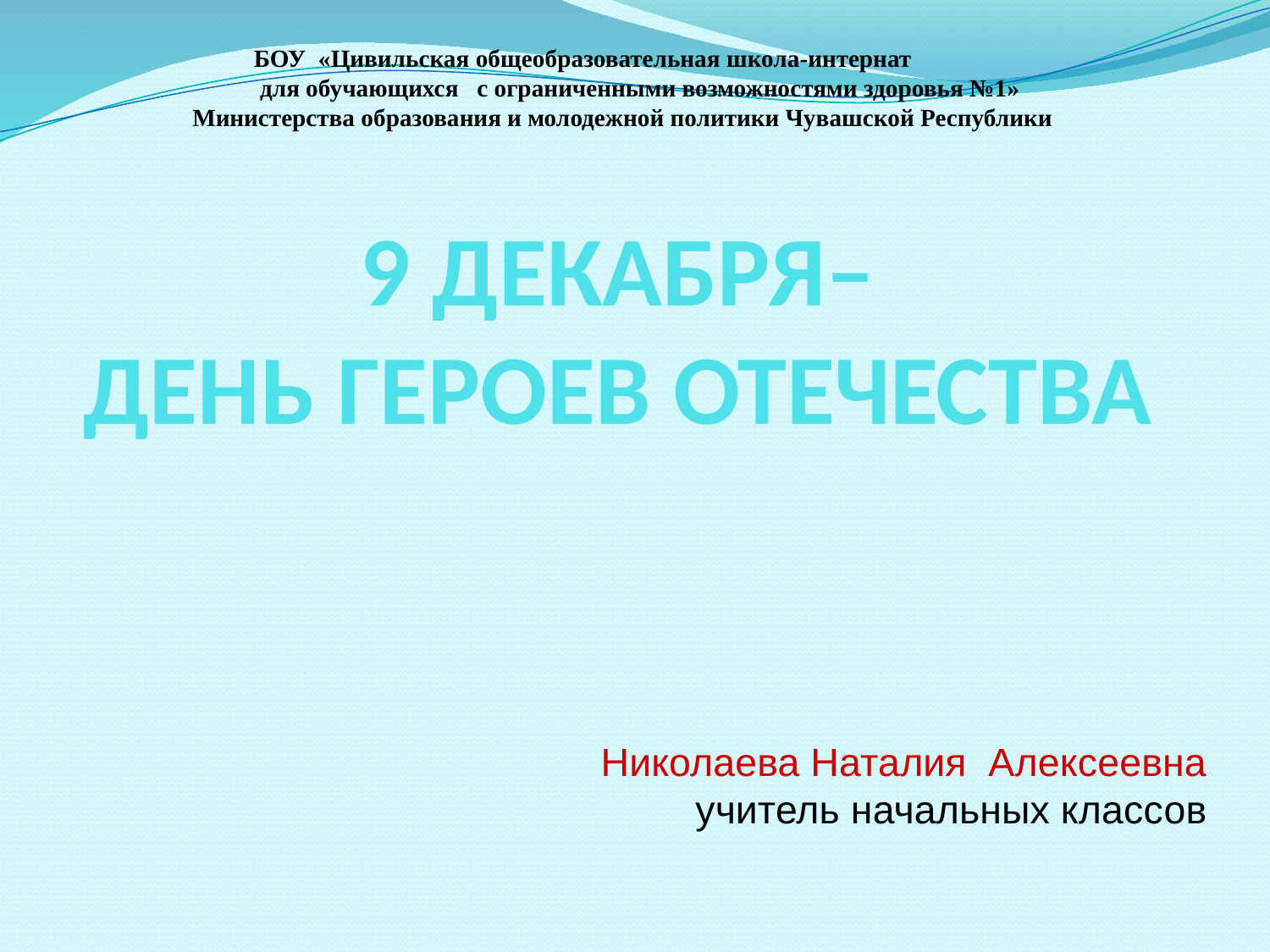

БОУ  «Цивильская общеобразовательная школа-интернат
                                 для обучающихся   с ограниченными возможностями здоровья №1»
                      Министерства образования и молодежной политики Чувашской Республики
# 9 ДЕКАБРЯ– ДЕНЬ ГЕРОЕВ ОТЕЧЕСТВА

Николаева Наталия  Алексеевна
учитель начальных классов